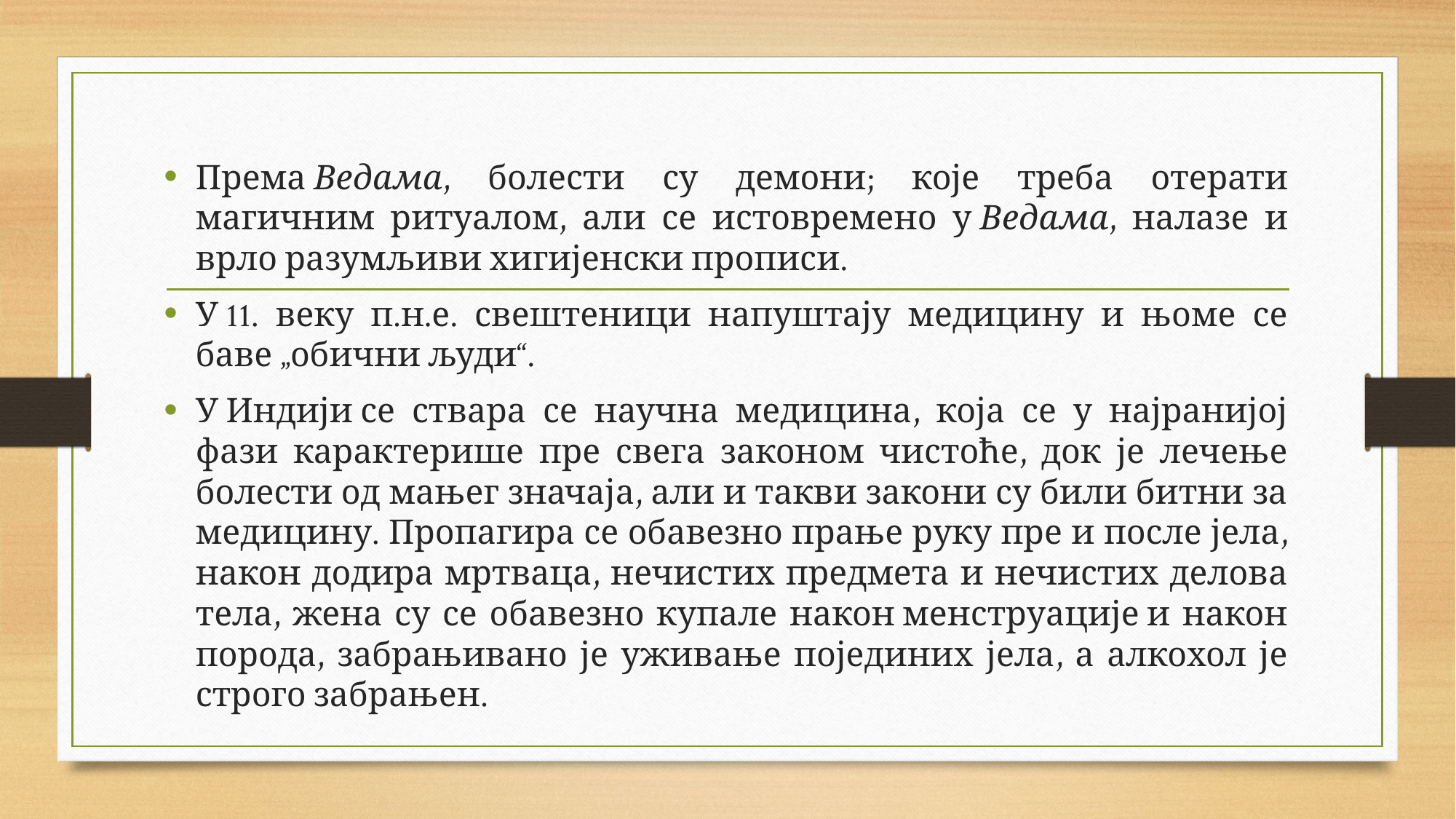

Према Ведама, болести су демони; које треба отерати магичним ритуалом, али се истовремено у Ведама, налазе и врло разумљиви хигијенски прописи.
У 11. веку п.н.е. свештеници напуштају медицину и њоме се баве „обични људи“.
У Индији се ствара се научна медицина, која се у најранијој фази карактерише пре свега законом чистоће, док је лечење болести од мањег значаја, али и такви закони су били битни за медицину. Пропагира се обавезно прање руку пре и после јела, након додира мртваца, нечистих предмета и нечистих делова тела, жена су се обавезно купале након менструације и након порода, забрањивано је уживање појединих јела, а алкохол је строго забрањен.